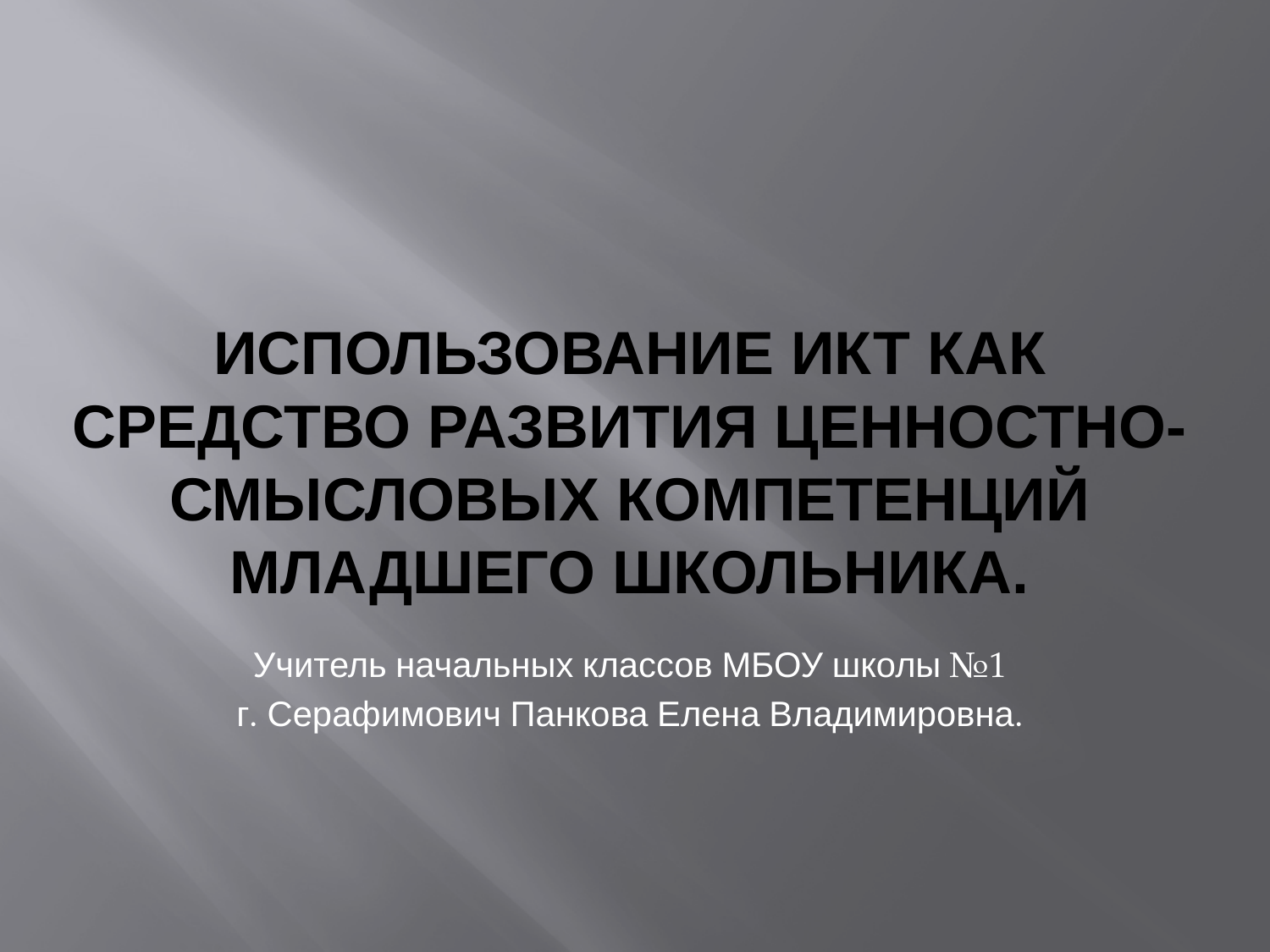

# Использование ИКТ как средство развития ценностно-смысловых компетенций младшего школьника.
Учитель начальных классов МБОУ школы №1
г. Серафимович Панкова Елена Владимировна.